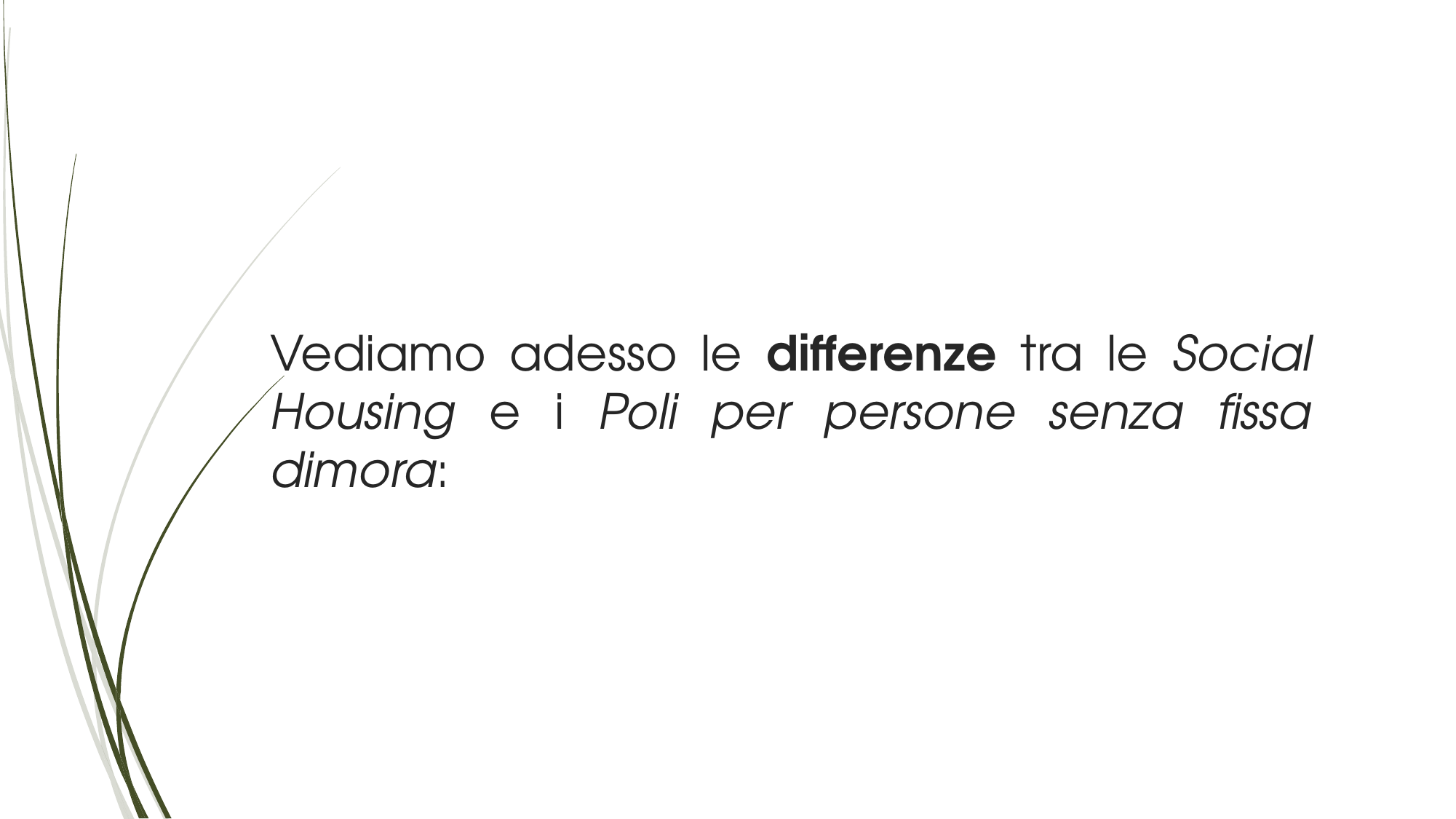

# Vediamo adesso le differenze tra le Social Housing e i Poli per persone senza fissa dimora: